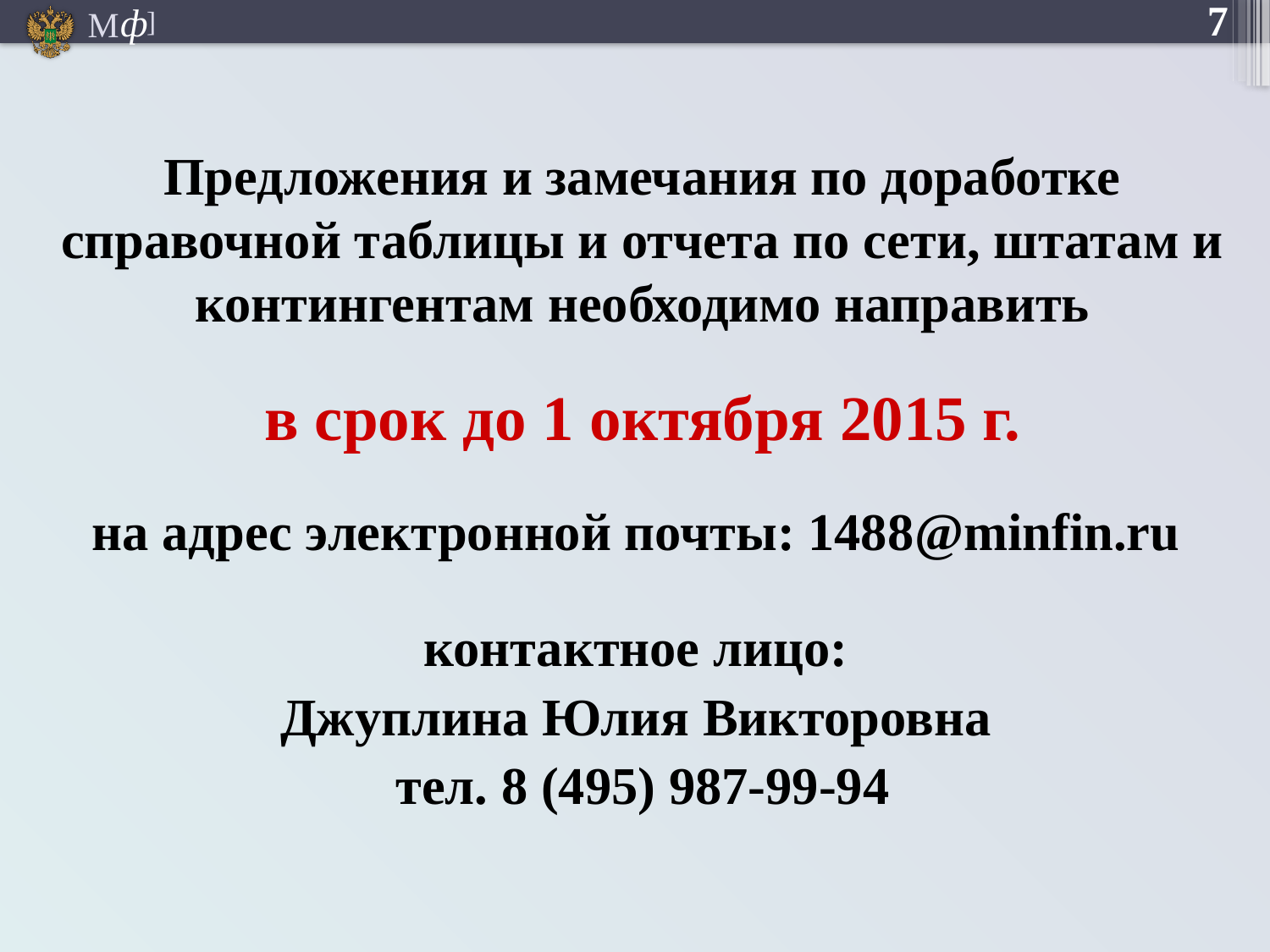

7
Предложения и замечания по доработке справочной таблицы и отчета по сети, штатам и контингентам необходимо направить

в срок до 1 октября 2015 г.

на адрес электронной почты: 1488@minfin.ru

контактное лицо:
Джуплина Юлия Викторовна
тел. 8 (495) 987-99-94